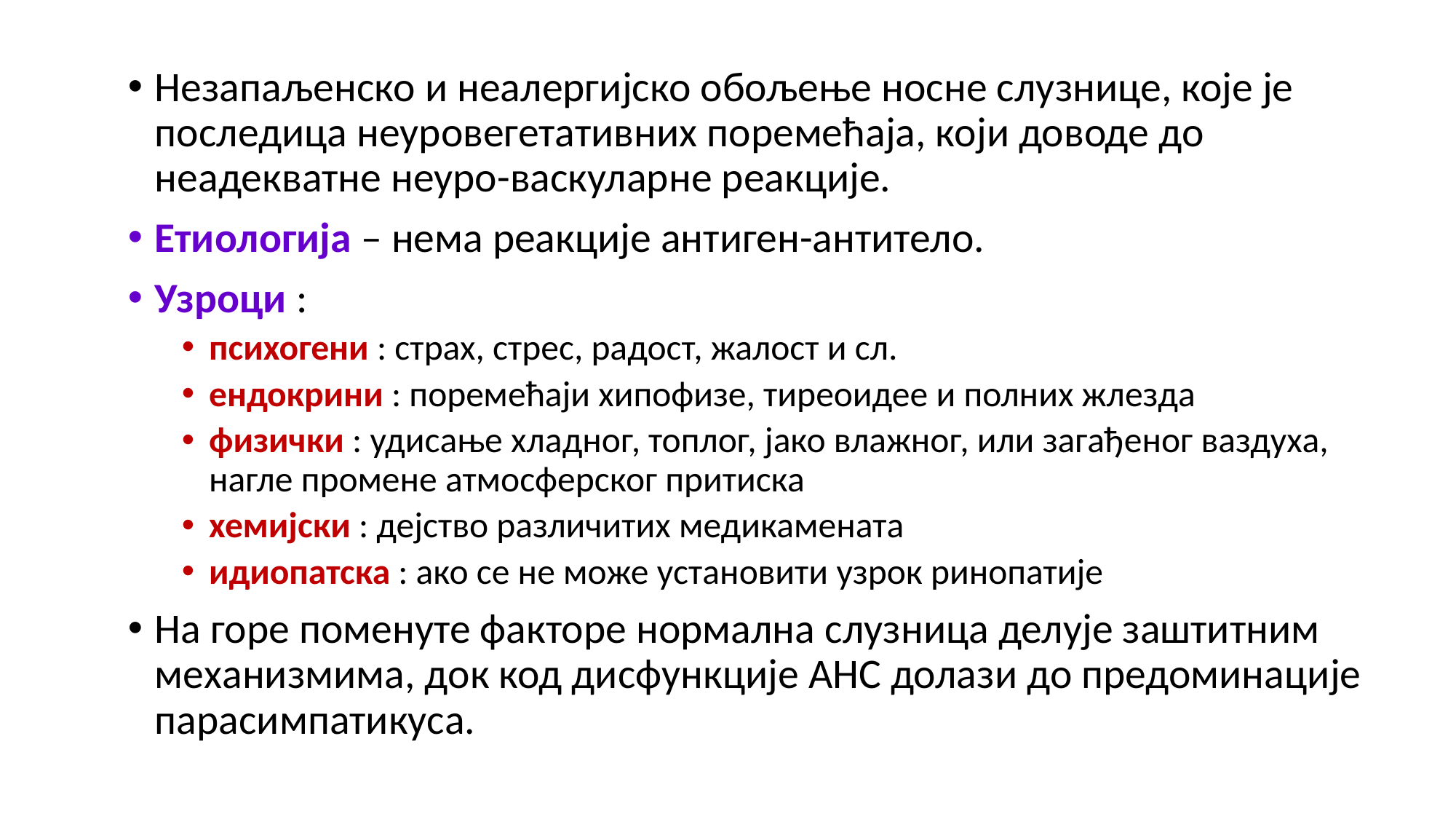

Незапаљенско и неалергијско обољење носне слузнице, које је последица неуровегетативних поремећаја, који доводе до неадекватне неуро-васкуларне реакције.
Етиологија – нема реакције антиген-антитело.
Узроци :
психогени : страх, стрес, радост, жалост и сл.
ендокрини : поремећаји хипофизе, тиреоидее и полних жлезда
физички : удисање хладног, топлог, јако влажног, или загађеног ваздуха, нагле промене атмосферског притиска
хемијски : дејство различитих медикамената
идиопатска : ако се не може установити узрок ринопатије
На горе поменуте факторе нормална слузница делује заштитним механизмима, док код дисфункције АНС долази до предоминације парасимпатикуса.